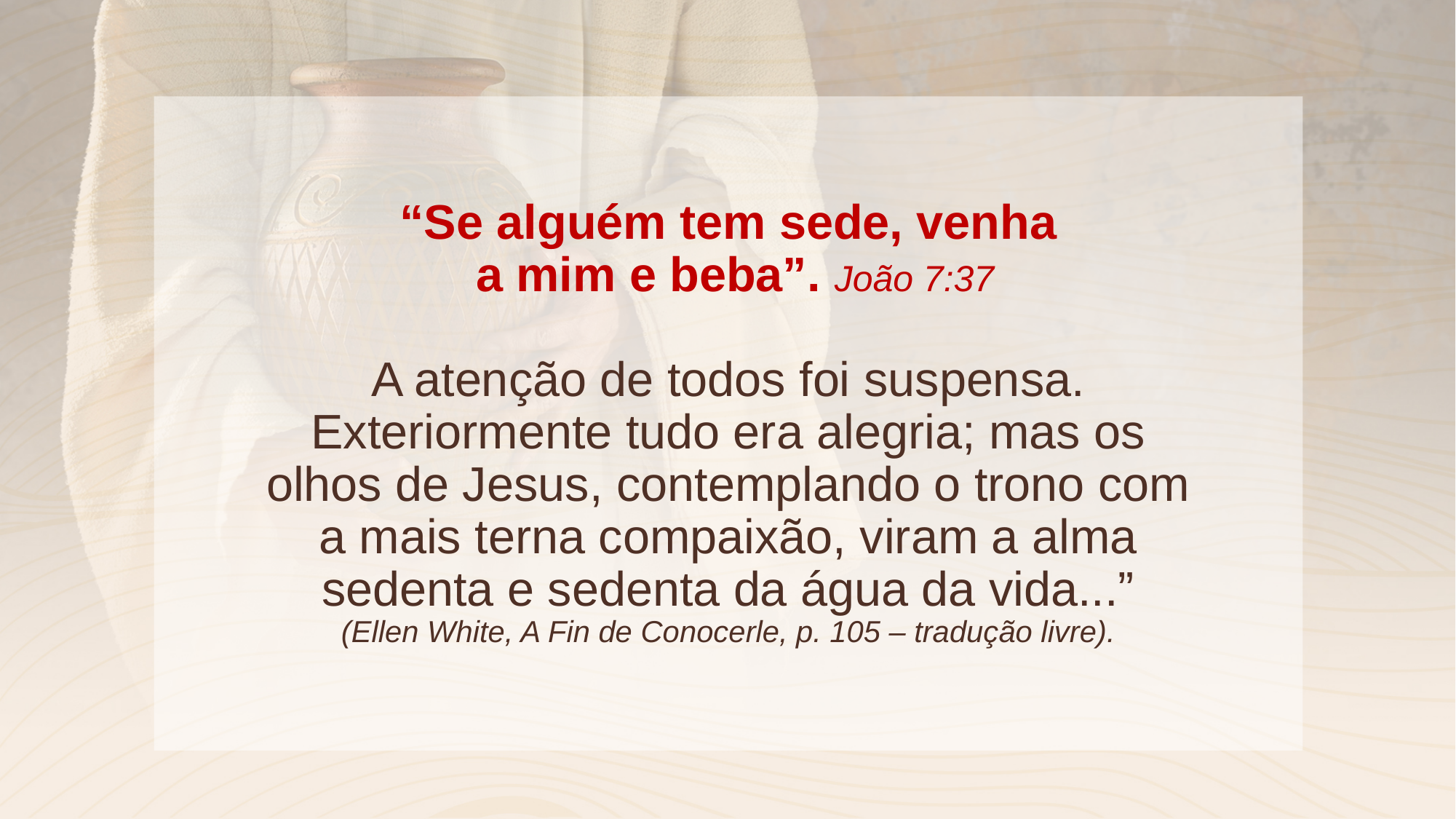

“Se alguém tem sede, venha
 a mim e beba”. João 7:37

A atenção de todos foi suspensa. Exteriormente tudo era alegria; mas os olhos de Jesus, contemplando o trono com a mais terna compaixão, viram a alma sedenta e sedenta da água da vida...”
(Ellen White, A Fin de Conocerle, p. 105 – tradução livre).